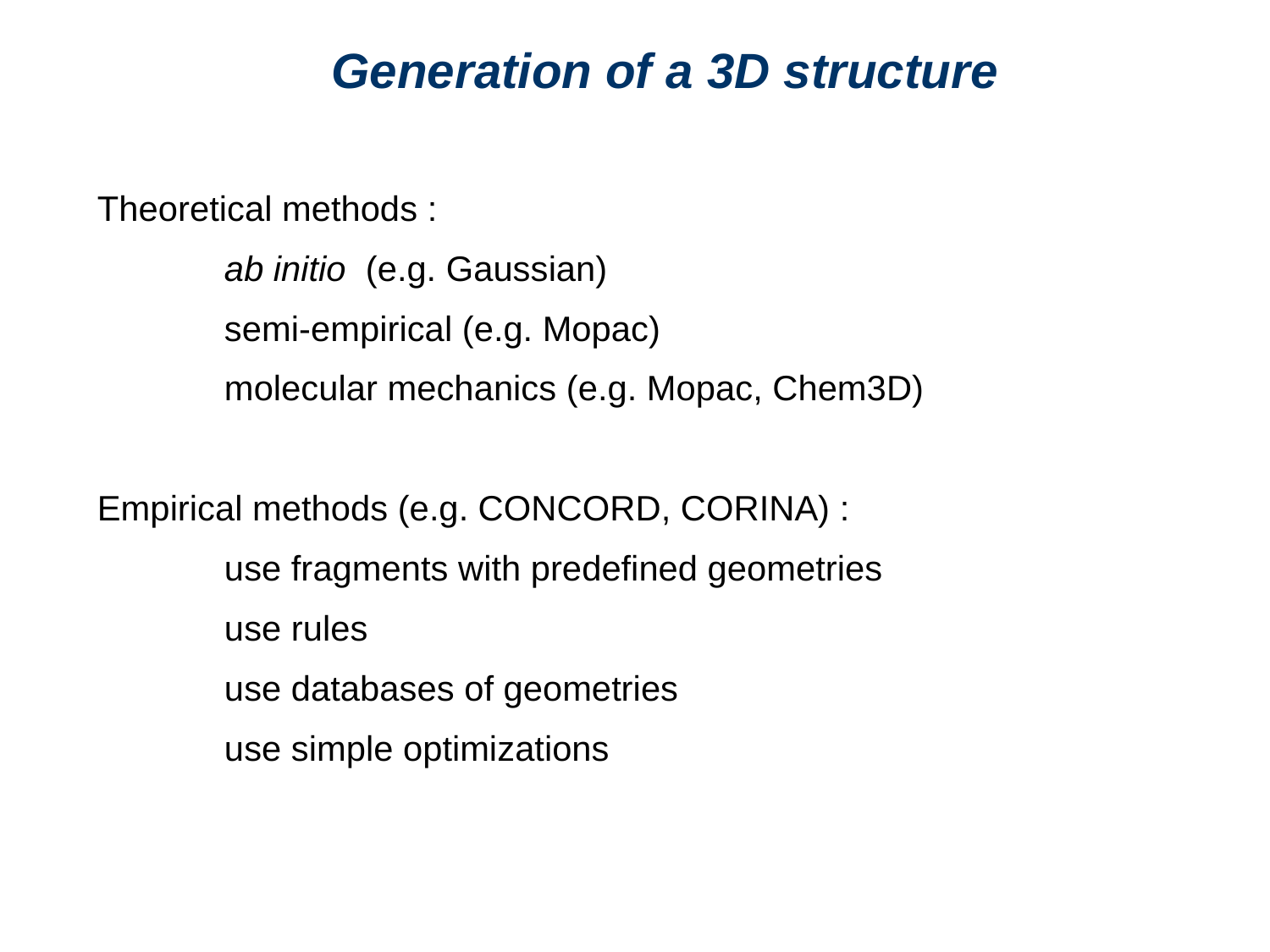

Generation of a 3D structure
Theoretical methods :
	ab initio  (e.g. Gaussian)
	semi-empirical (e.g. Mopac)
	molecular mechanics (e.g. Mopac, Chem3D)

Empirical methods (e.g. CONCORD, CORINA) :
	use fragments with predefined geometries
	use rules
	use databases of geometries
	use simple optimizations